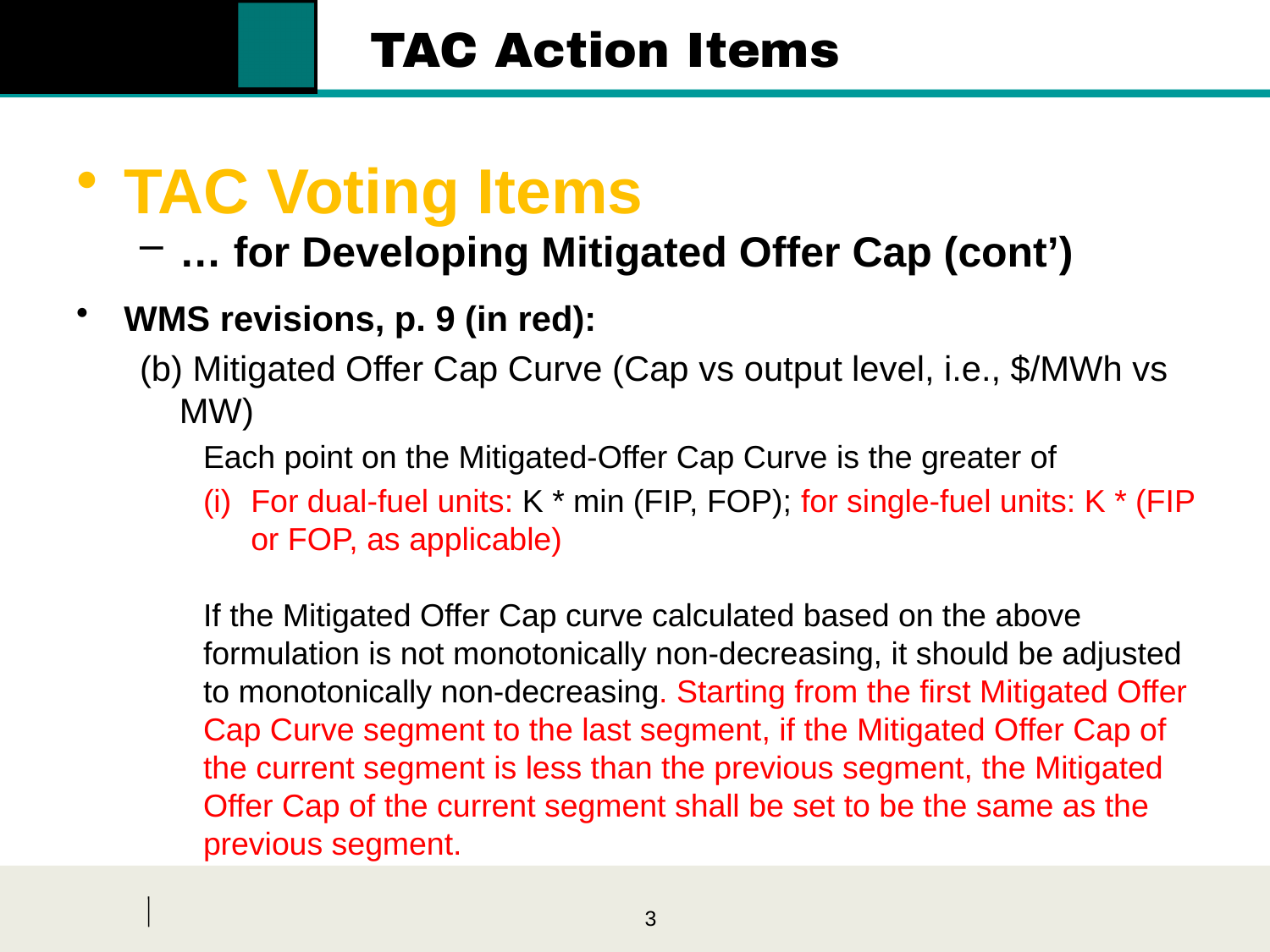

# TAC Action Items
TAC Voting Items
… for Developing Mitigated Offer Cap (cont’)
WMS revisions, p. 9 (in red):
(b) Mitigated Offer Cap Curve (Cap vs output level, i.e., $/MWh vs MW)
Each point on the Mitigated-Offer Cap Curve is the greater of
For dual-fuel units: K * min (FIP, FOP); for single-fuel units: K * (FIP or FOP, as applicable)

If the Mitigated Offer Cap curve calculated based on the above formulation is not monotonically non-decreasing, it should be adjusted to monotonically non-decreasing. Starting from the first Mitigated Offer Cap Curve segment to the last segment, if the Mitigated Offer Cap of the current segment is less than the previous segment, the Mitigated Offer Cap of the current segment shall be set to be the same as the previous segment.